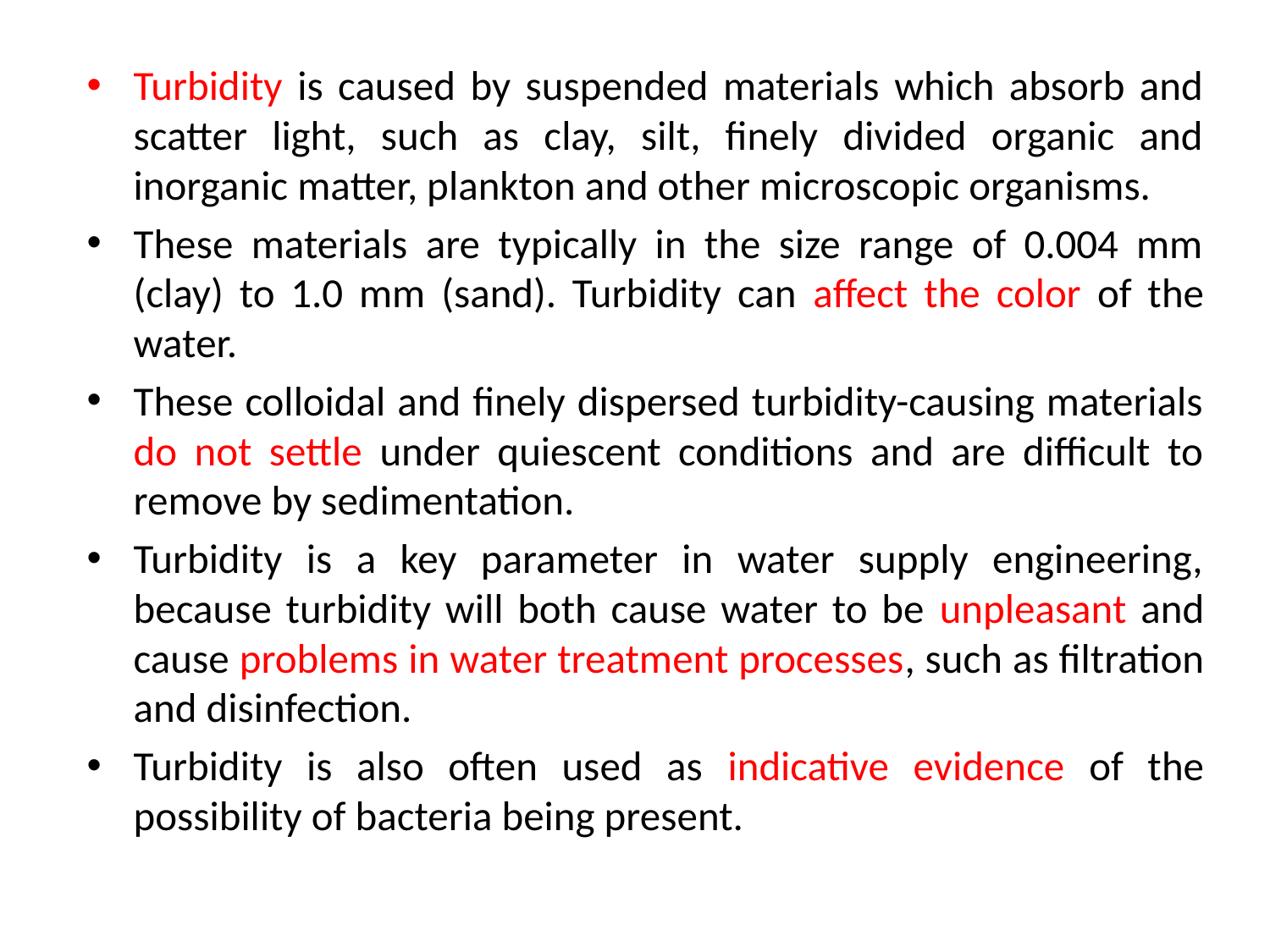

Turbidity is caused by suspended materials which absorb and scatter light, such as clay, silt, finely divided organic and inorganic matter, plankton and other microscopic organisms.
These materials are typically in the size range of 0.004 mm (clay) to 1.0 mm (sand). Turbidity can affect the color of the water.
These colloidal and finely dispersed turbidity-causing materials do not settle under quiescent conditions and are difficult to remove by sedimentation.
Turbidity is a key parameter in water supply engineering, because turbidity will both cause water to be unpleasant and cause problems in water treatment processes, such as filtration and disinfection.
Turbidity is also often used as indicative evidence of the possibility of bacteria being present.